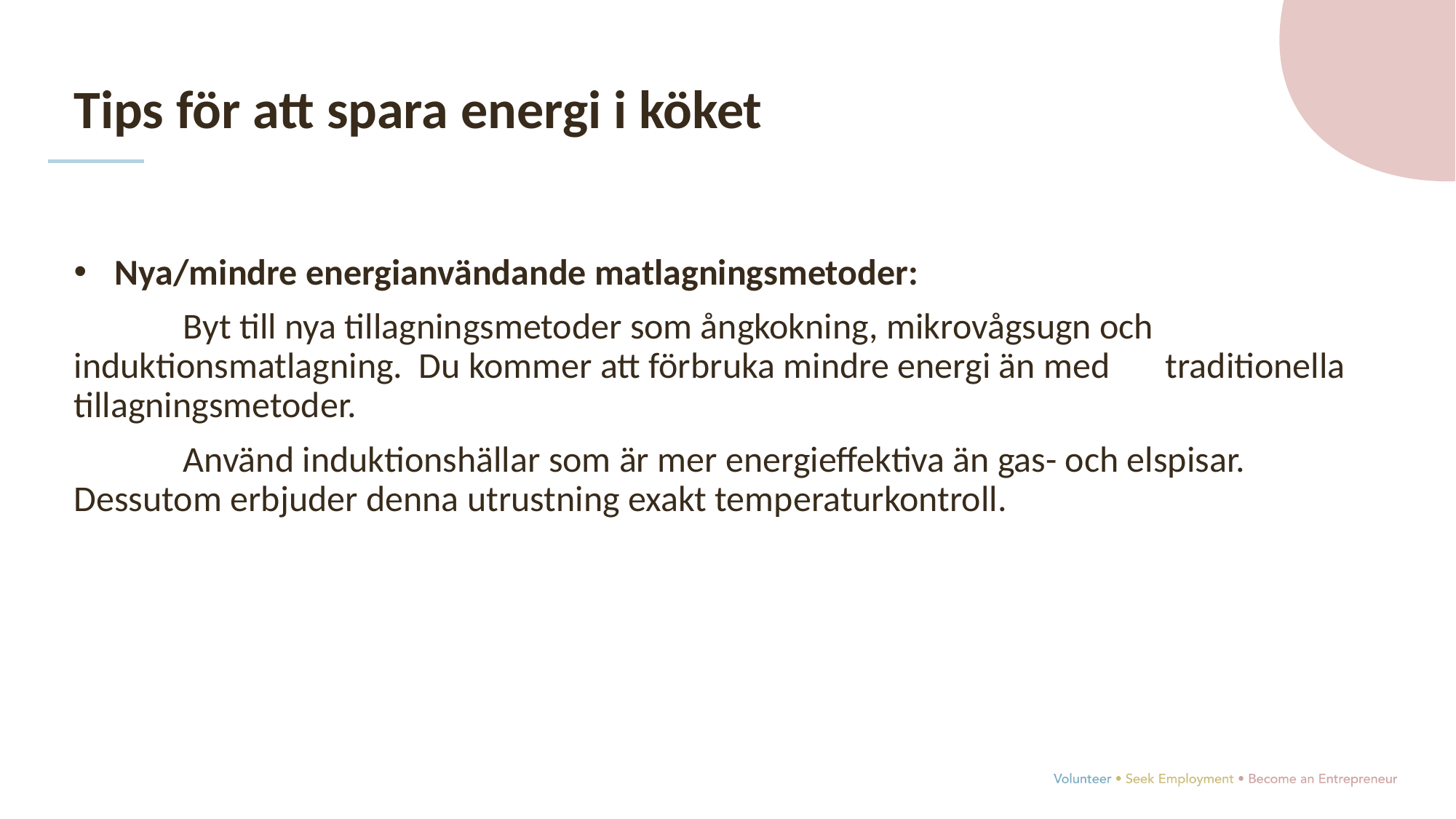

Tips för att spara energi i köket

Nya/mindre energianvändande matlagningsmetoder:
     	Byt till nya tillagningsmetoder som ångkokning, mikrovågsugn och        	induktionsmatlagning.  Du kommer att förbruka mindre energi än med 	traditionella tillagningsmetoder.
	Använd induktionshällar som är mer energieffektiva än gas- och elspisar.  	Dessutom erbjuder denna utrustning exakt temperaturkontroll.